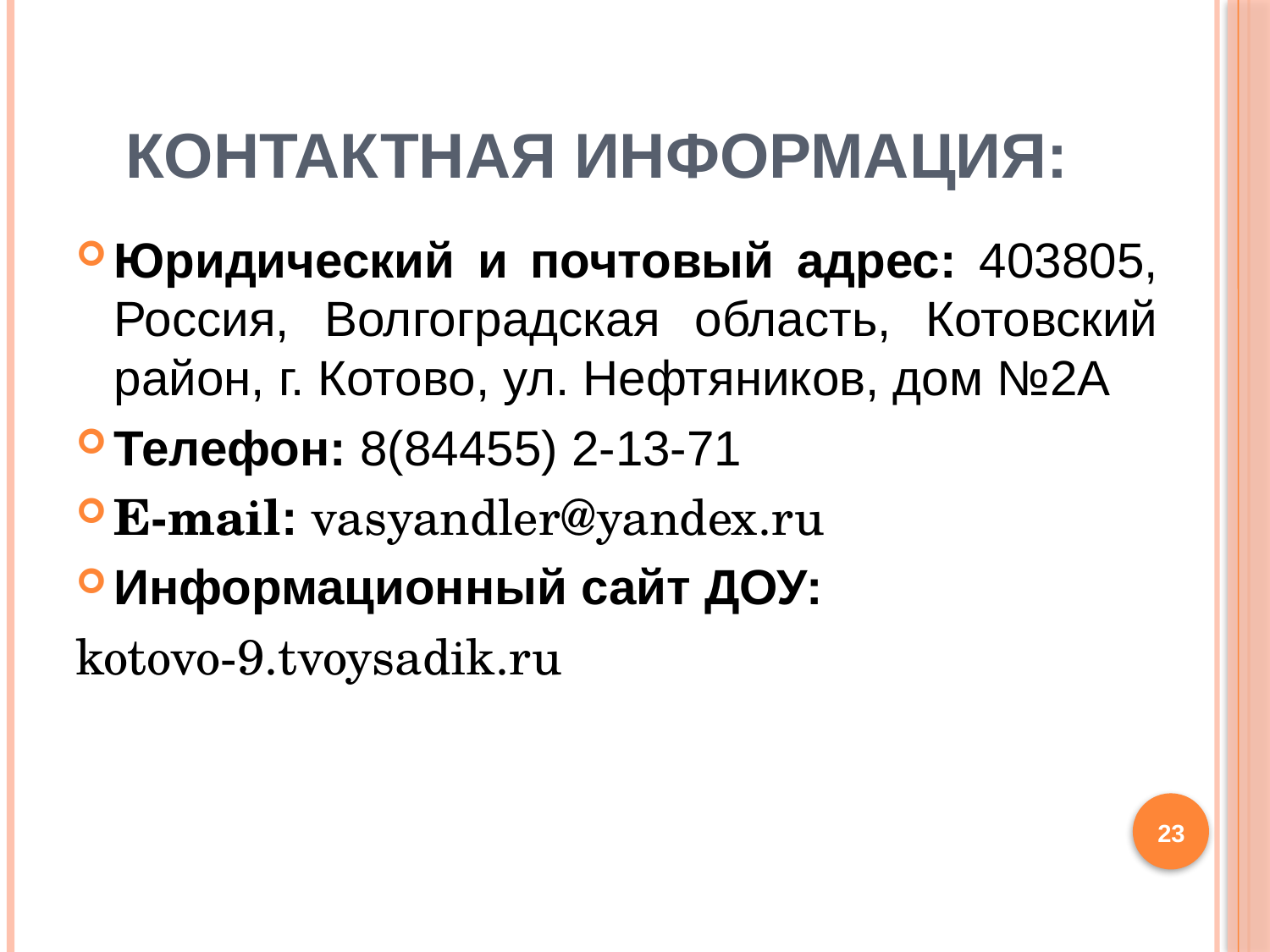

# Контактная информация:
Юридический и почтовый адрес: 403805, Россия, Волгоградская область, Котовский район, г. Котово, ул. Нефтяников, дом №2А
Телефон: 8(84455) 2-13-71
E-mail: vasyandler@yandex.ru
Информационный сайт ДОУ:
kotovo-9.tvoysadik.ru

23